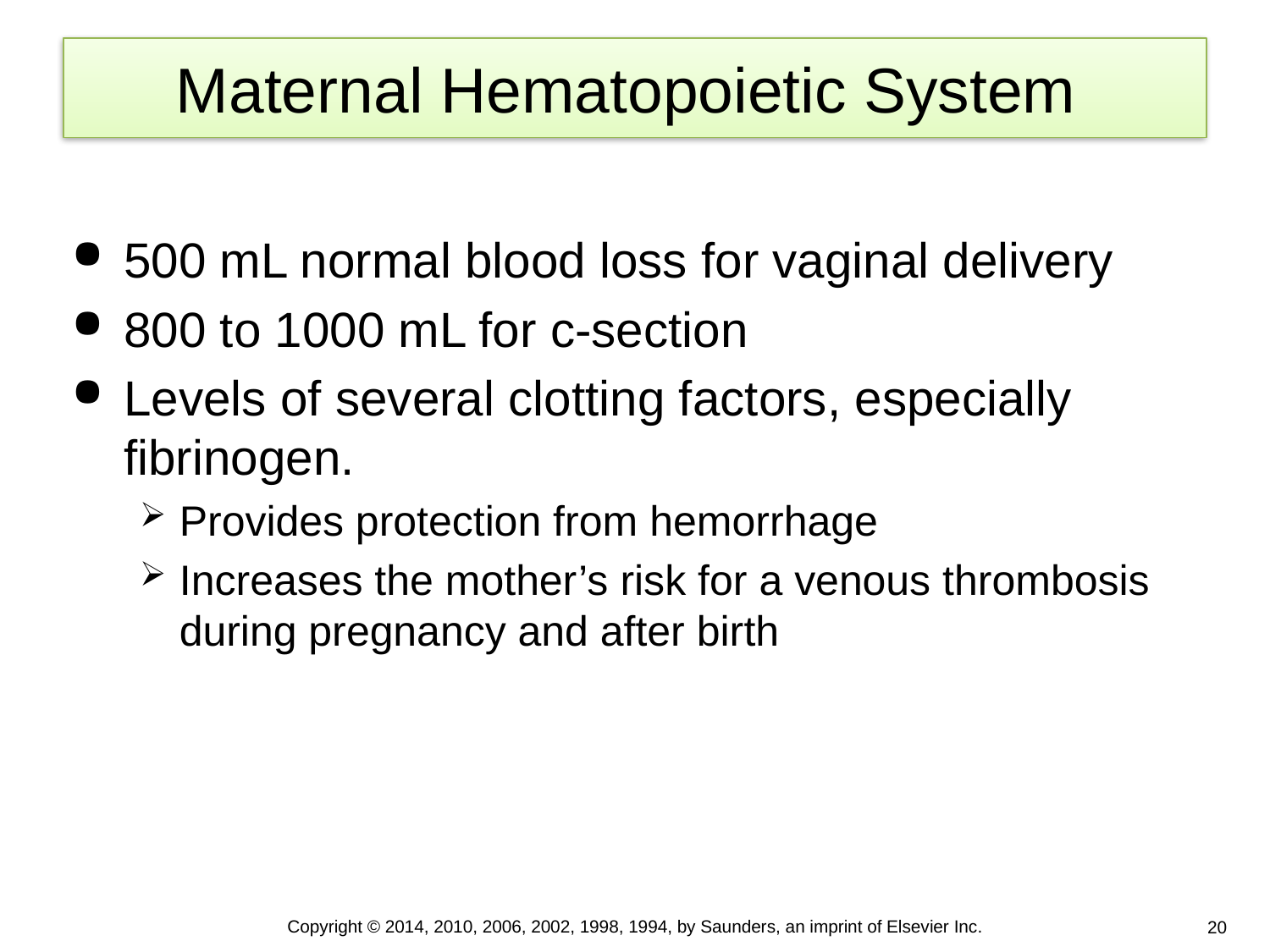

# Maternal Hematopoietic System
500 mL normal blood loss for vaginal delivery
800 to 1000 mL for c-section
Levels of several clotting factors, especially fibrinogen.
Provides protection from hemorrhage
Increases the mother’s risk for a venous thrombosis during pregnancy and after birth
Copyright © 2014, 2010, 2006, 2002, 1998, 1994, by Saunders, an imprint of Elsevier Inc.
20